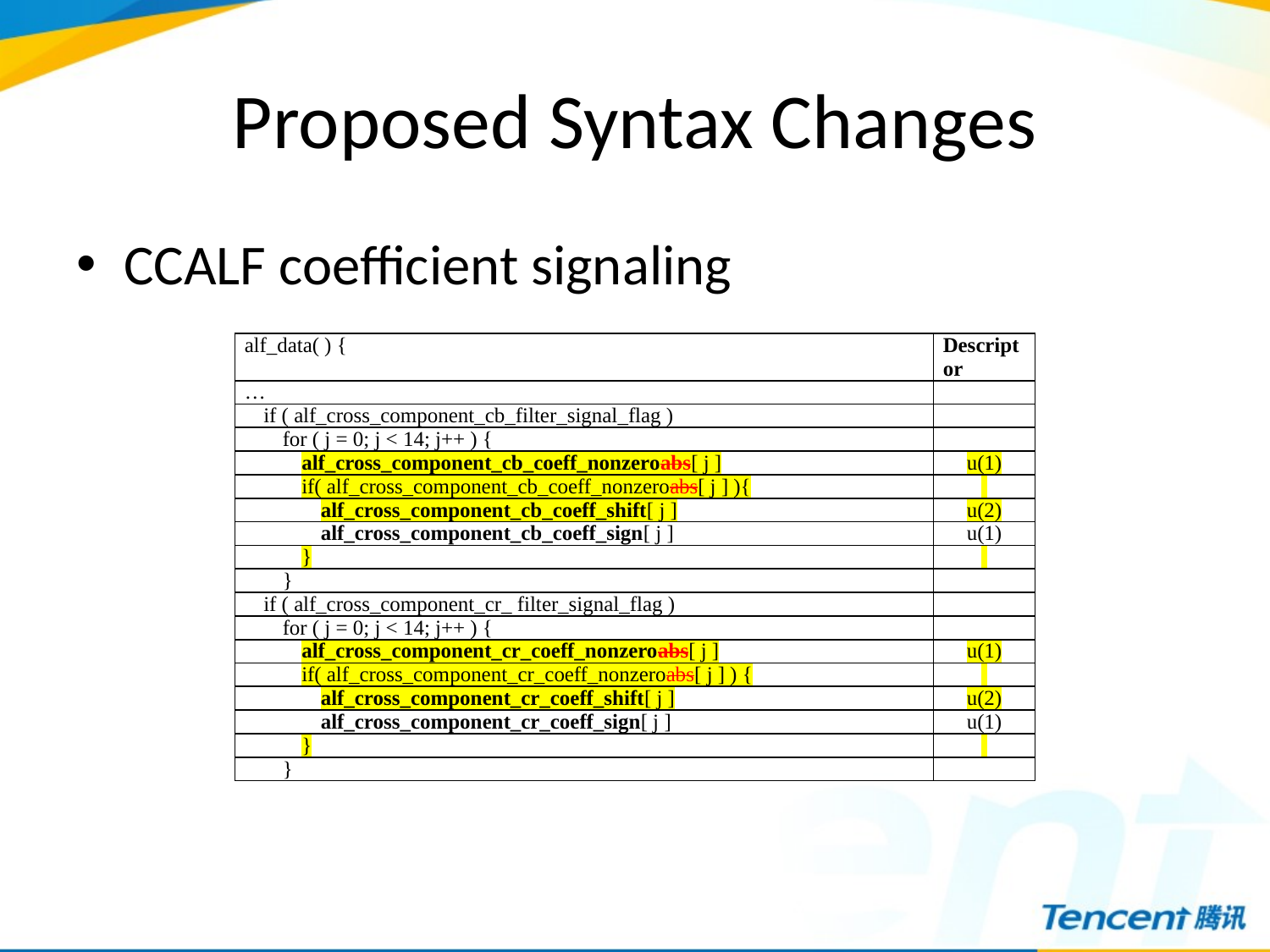

# Proposed Syntax Changes
CCALF coefficient signaling
| alf\_data( ) { | Descriptor |
| --- | --- |
| … |  |
| if ( alf\_cross\_component\_cb\_filter\_signal\_flag ) |  |
| for ( j = 0; j < 14; j++ ) { |  |
| alf\_cross\_component\_cb\_coeff\_nonzeroabs[ j ] | u(1) |
| if( alf\_cross\_component\_cb\_coeff\_nonzeroabs[ j ] ){ |  |
| alf\_cross\_component\_cb\_coeff\_shift[ j ] | u(2) |
| alf\_cross\_component\_cb\_coeff\_sign[ j ] | u(1) |
| } |  |
| } |  |
| if ( alf\_cross\_component\_cr\_ filter\_signal\_flag ) |  |
| for ( j = 0; j < 14; j++ ) { |  |
| alf\_cross\_component\_cr\_coeff\_nonzeroabs[ j ] | u(1) |
| if( alf\_cross\_component\_cr\_coeff\_nonzeroabs[ j ] ) { |  |
| alf\_cross\_component\_cr\_coeff\_shift[ j ] | u(2) |
| alf\_cross\_component\_cr\_coeff\_sign[ j ] | u(1) |
| } |  |
| } |  |